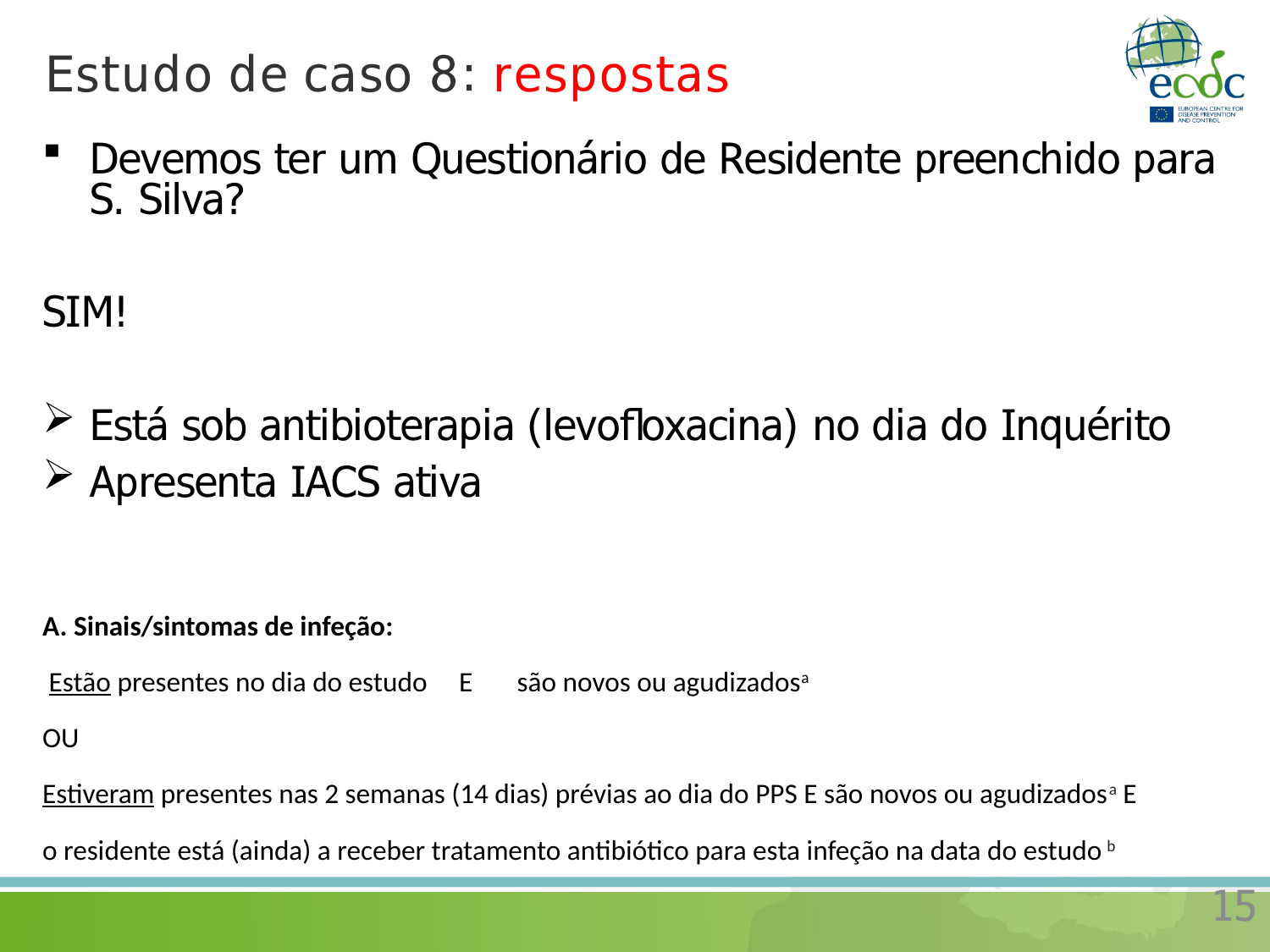

# Estudo de caso 8: respostas
Devemos ter um Questionário de Residente preenchido para S. Silva?

SIM!

Está sob antibioterapia (levofloxacina) no dia do Inquérito
Apresenta IACS ativa

A. Sinais/sintomas de infeção:
 Estão presentes no dia do estudo     E       são novos ou agudizadosa
OU
Estiveram presentes nas 2 semanas (14 dias) prévias ao dia do PPS E são novos ou agudizadosa E
o residente está (ainda) a receber tratamento antibiótico para esta infeção na data do estudo b

15